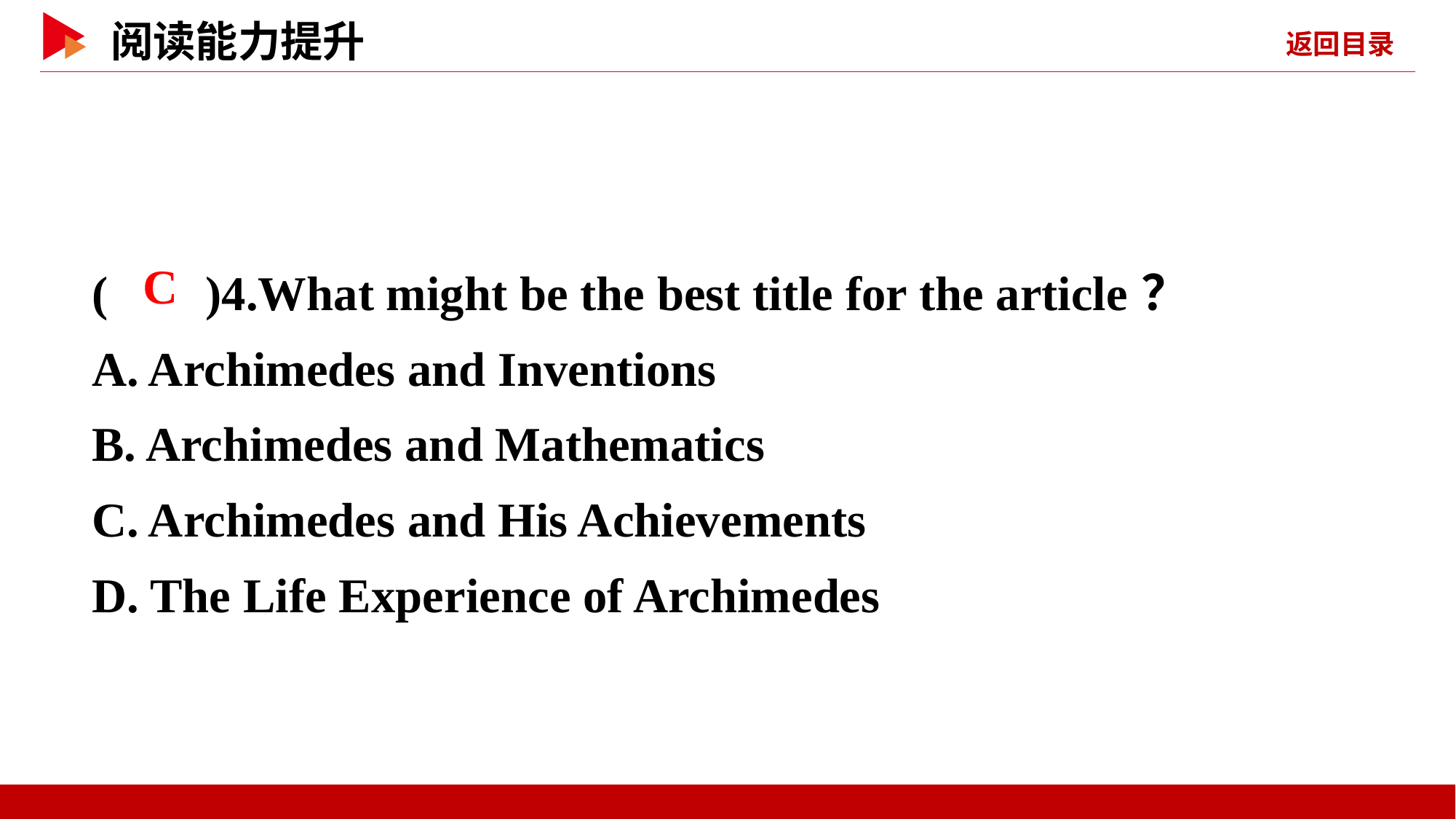

(        )4.What might be the best title for the article？
A. Archimedes and Inventions
B. Archimedes and Mathematics
C. Archimedes and His Achievements
D. The Life Experience of Archimedes
   C